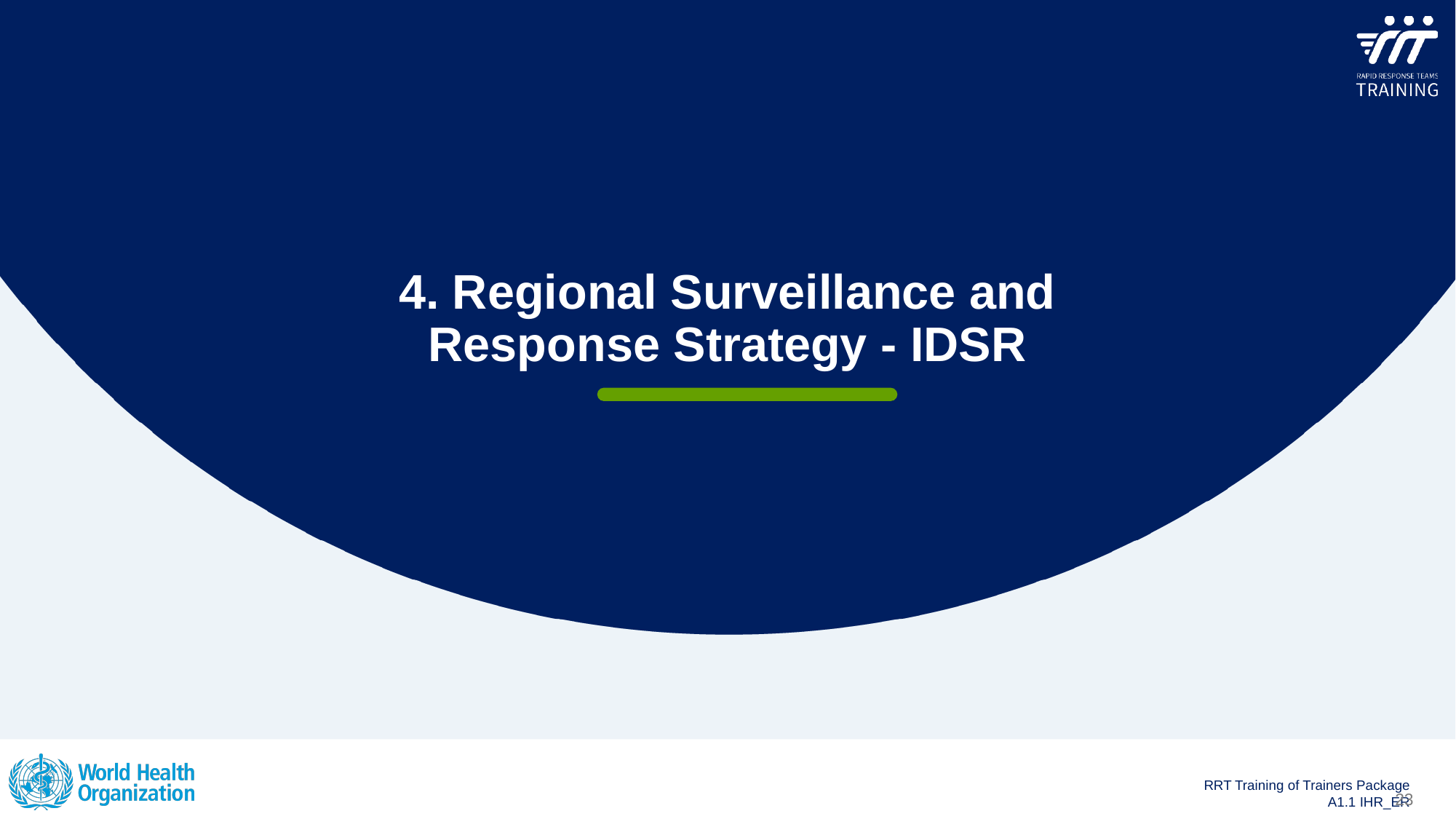

4. Regional Surveillance and Response Strategy - IDSR